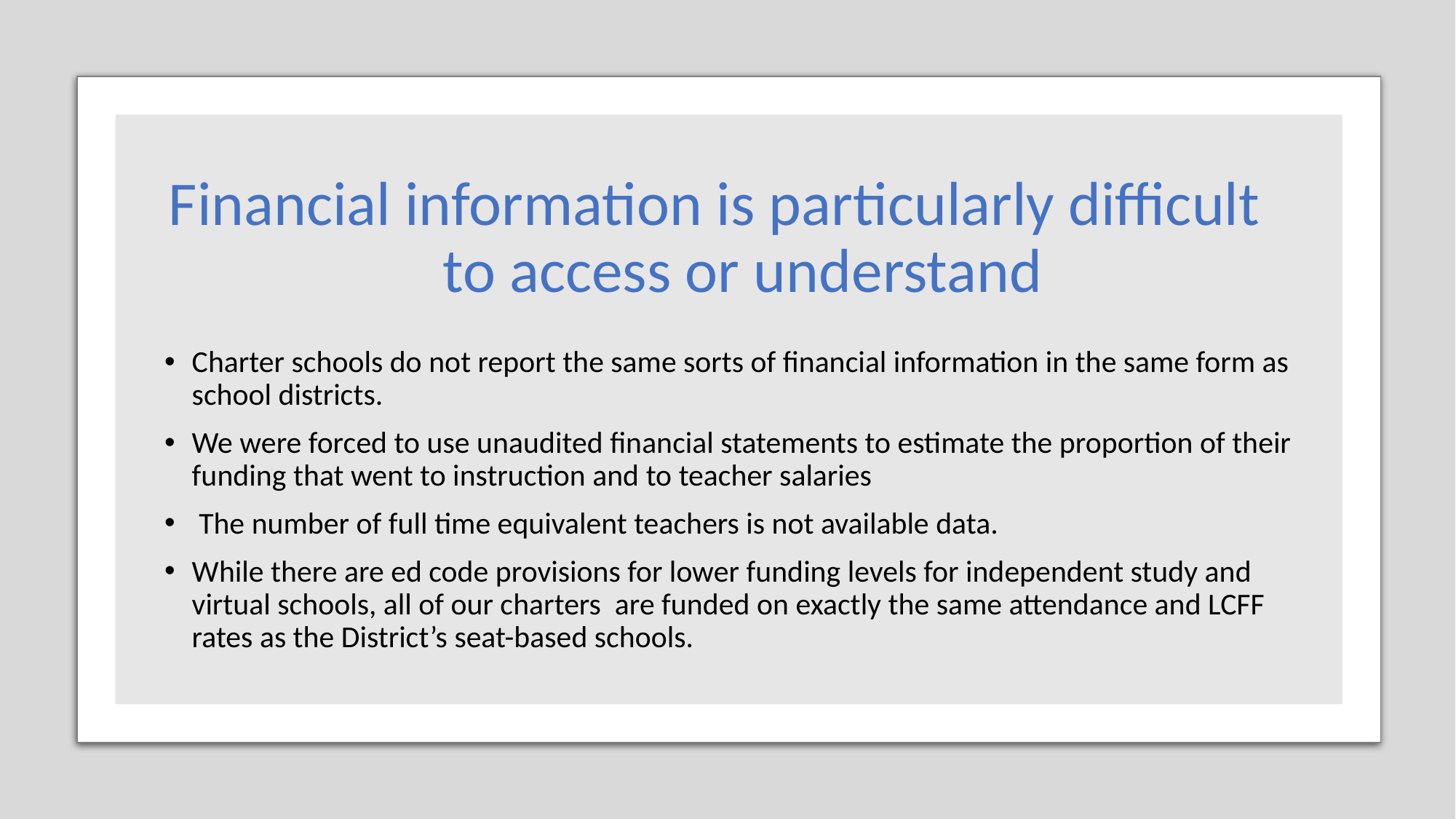

# Financial information is particularly difficult     to access or understand
Charter schools do not report the same sorts of financial information in the same form as school districts.
We were forced to use unaudited financial statements to estimate the proportion of their funding that went to instruction and to teacher salaries
 The number of full time equivalent teachers is not available data.
While there are ed code provisions for lower funding levels for independent study and virtual schools, all of our charters  are funded on exactly the same attendance and LCFF rates as the District’s seat-based schools.